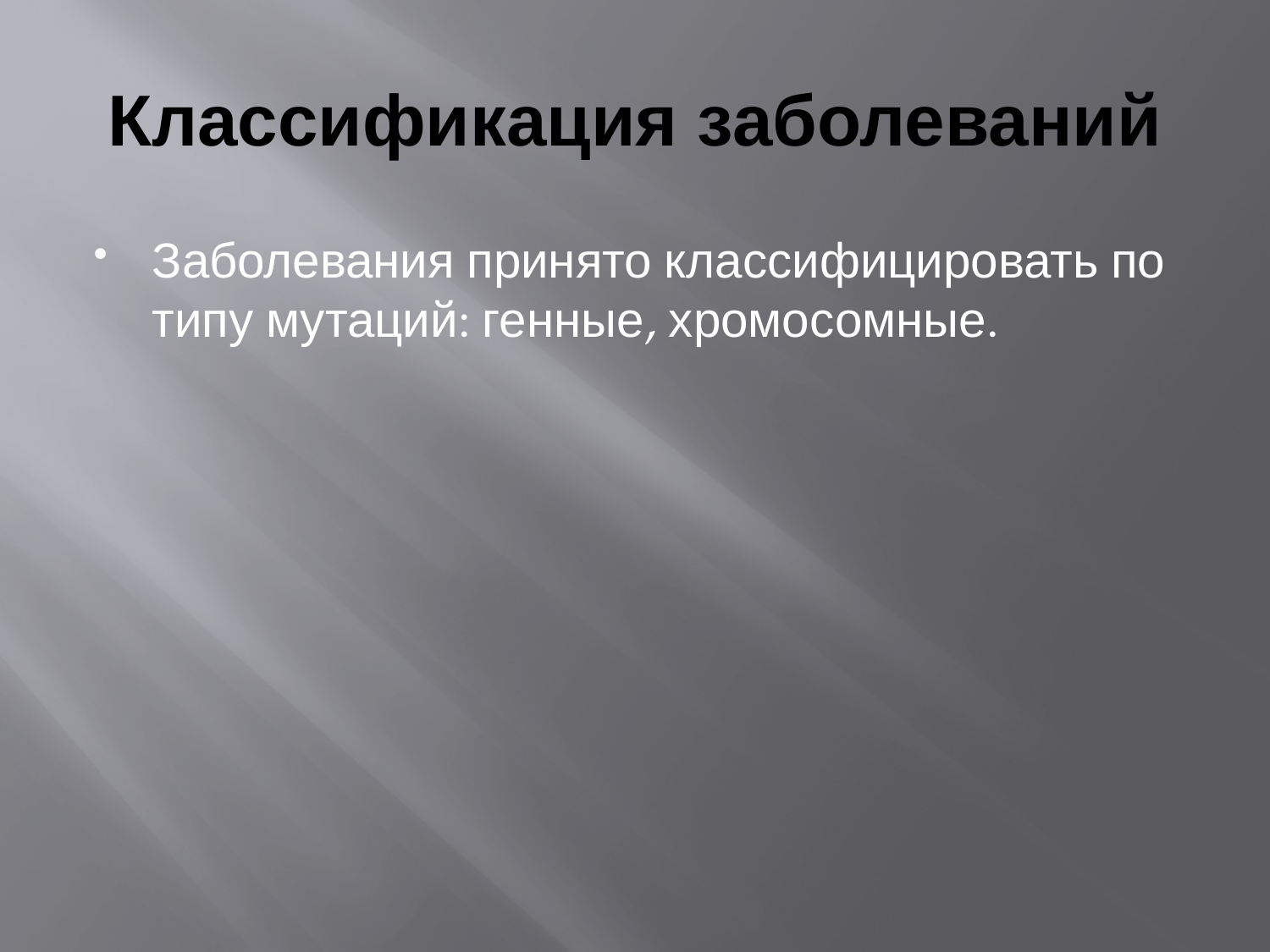

# Классификация заболеваний
Заболевания принято классифицировать по типу мутаций: генные, хромосомные.